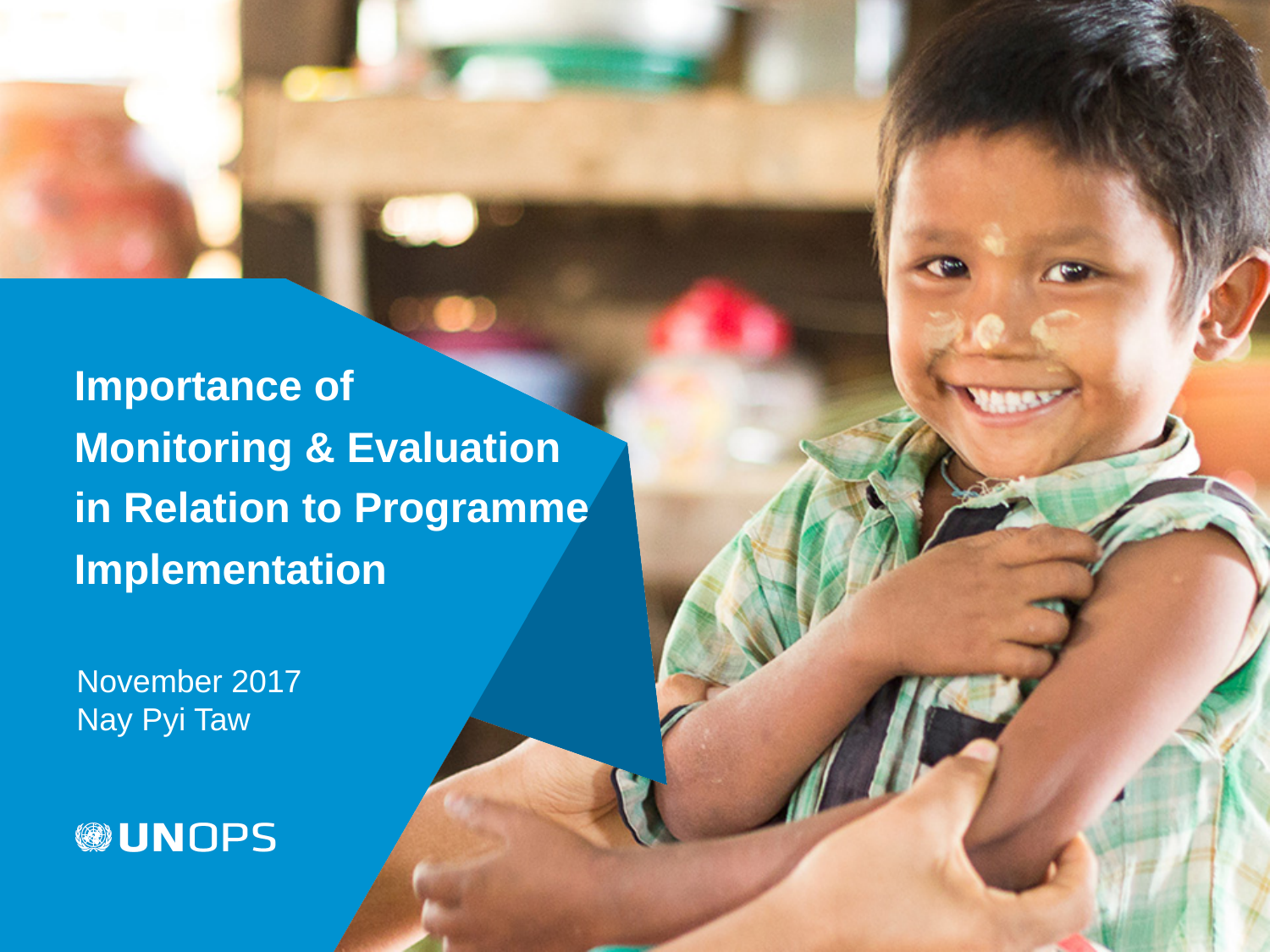

# Importance of Monitoring & Evaluation in Relation to Programme Implementation
November 2017
Nay Pyi Taw